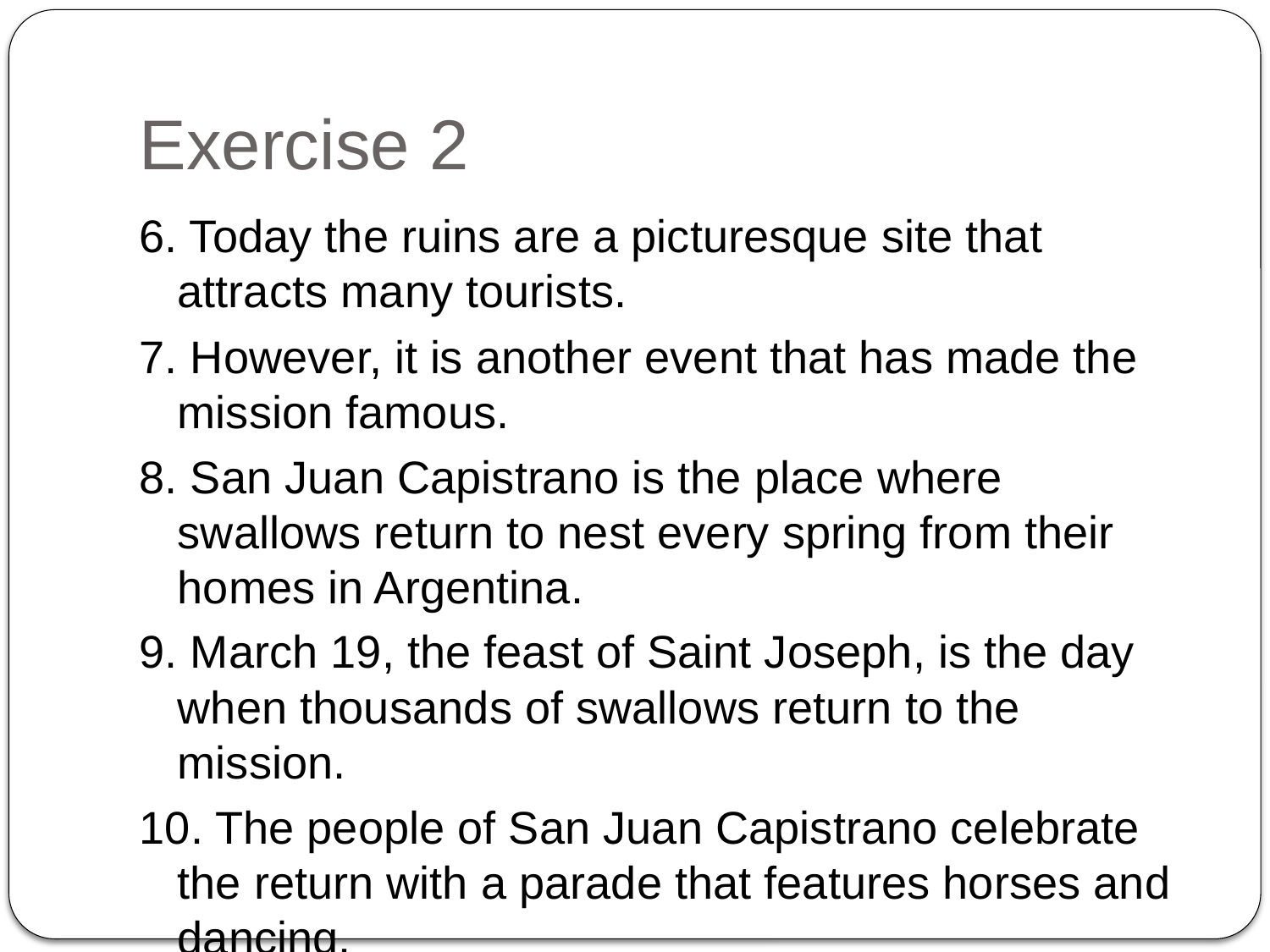

# Exercise 2
6. Today the ruins are a picturesque site that attracts many tourists.
7. However, it is another event that has made the mission famous.
8. San Juan Capistrano is the place where swallows return to nest every spring from their homes in Argentina.
9. March 19, the feast of Saint Joseph, is the day when thousands of swallows return to the mission.
10. The people of San Juan Capistrano celebrate the return with a parade that features horses and dancing.